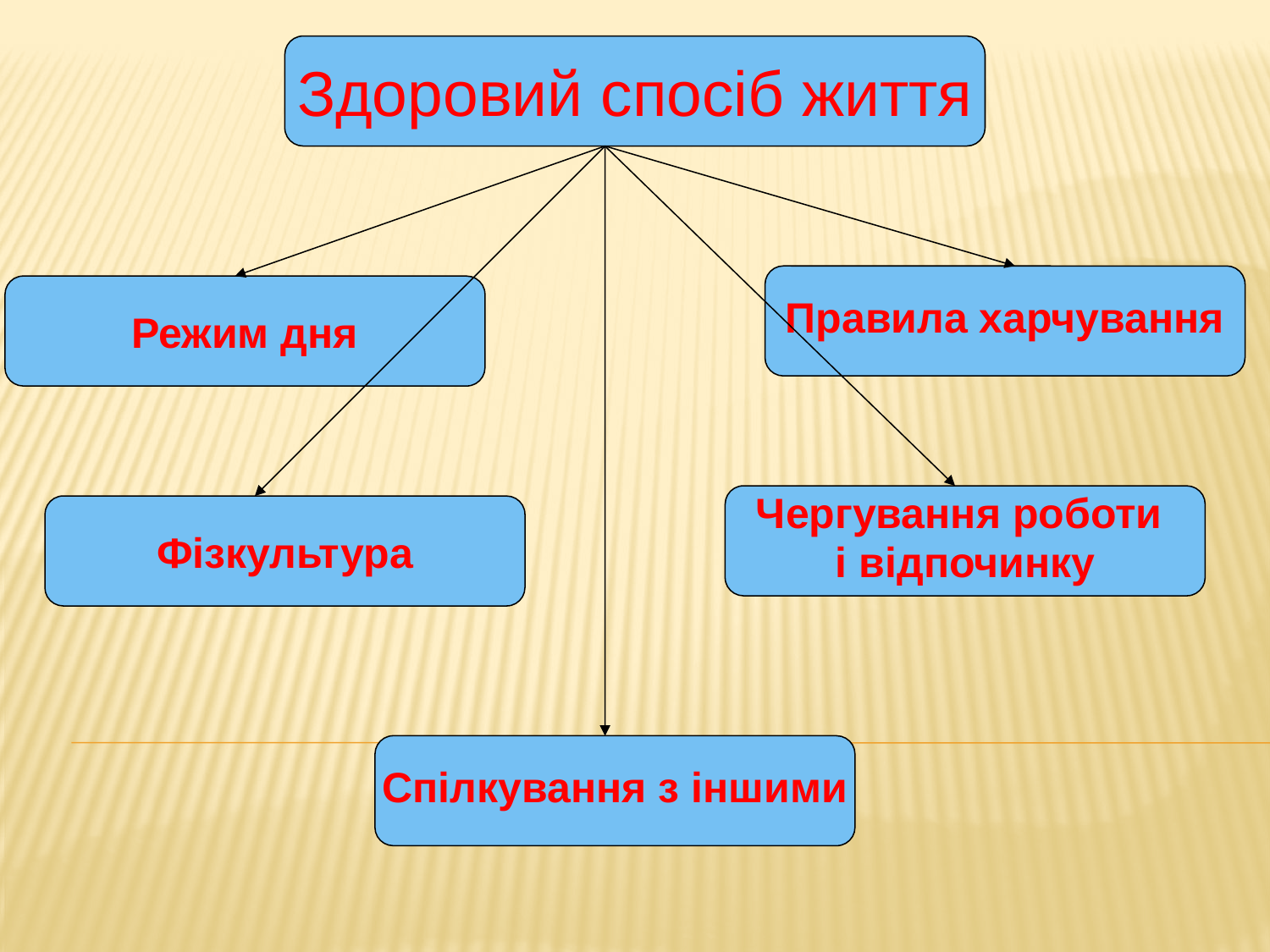

Здоровий спосіб життя

Правила харчування
Режим дня
Чергування роботи
і відпочинку
Фізкультура
Спілкування з іншими